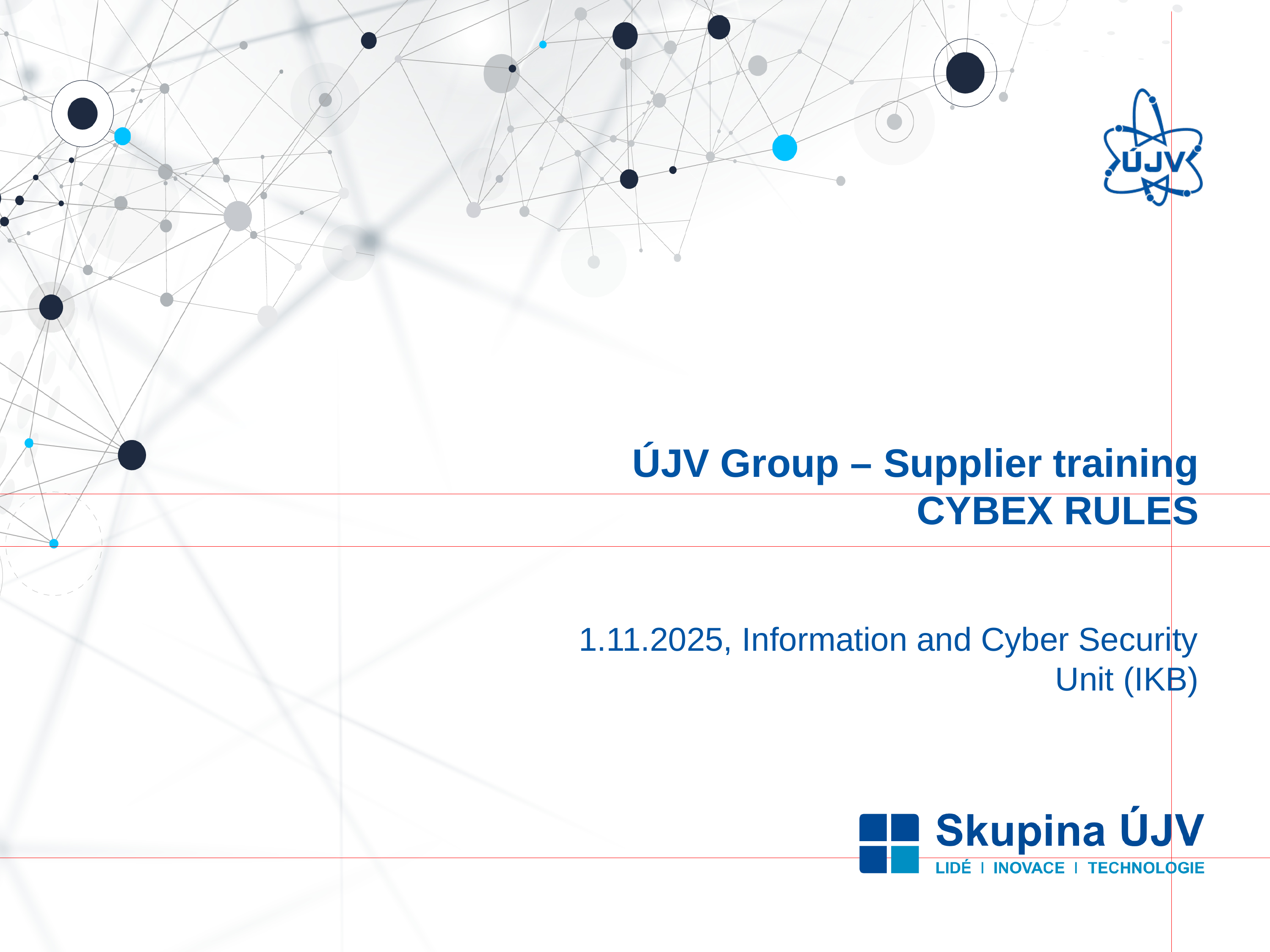

# ÚJV Group – Supplier training CYBEX RULES
1.11.2025, Information and Cyber Security Unit (IKB)